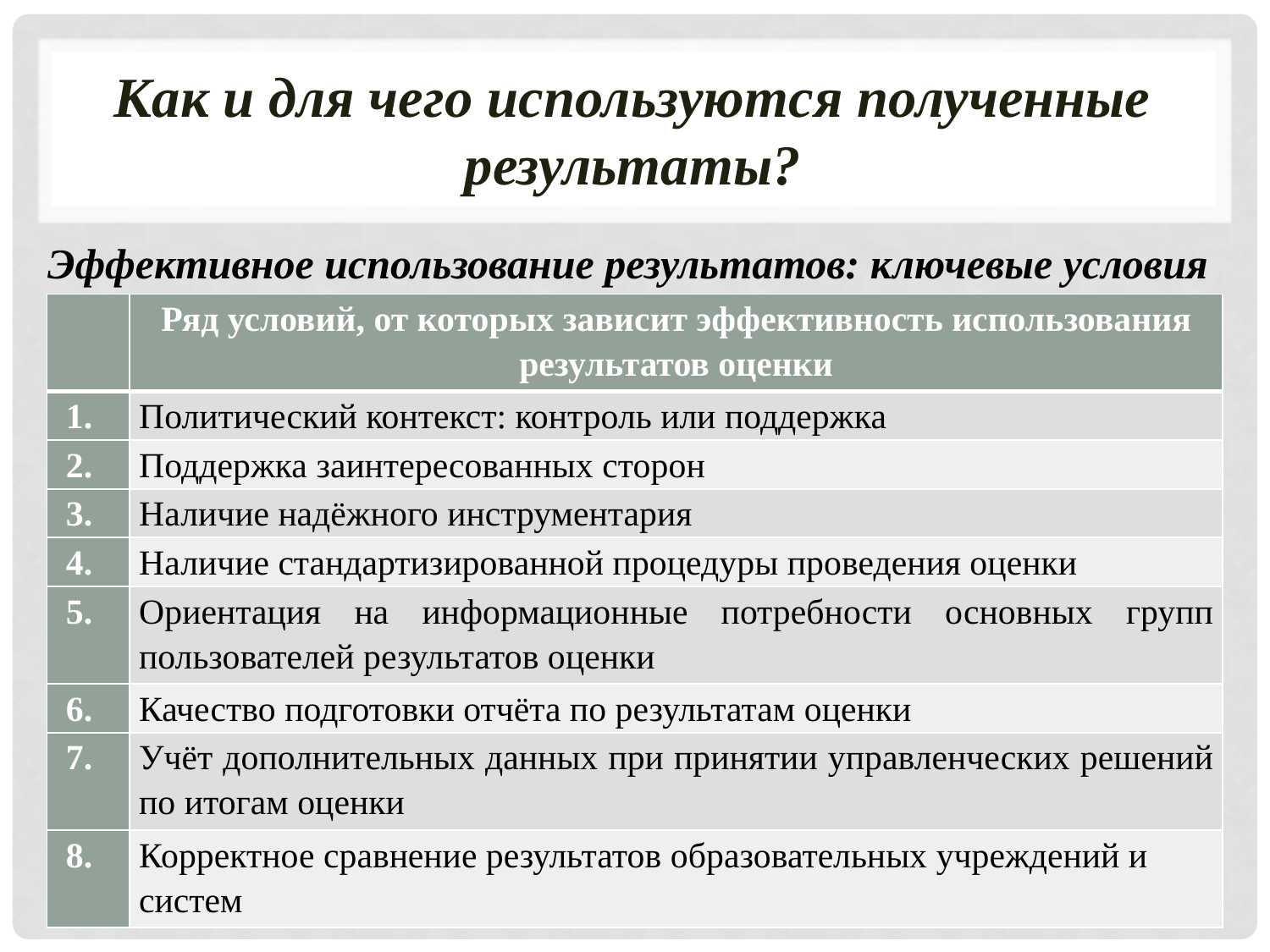

# Как и для чего используются полученные результаты?
Эффективное использование результатов: ключевые условия
|  | Ряд условий, от которых зависит эффективность использования результатов оценки |
| --- | --- |
| 1. | Политический контекст: контроль или поддержка |
| 2. | Поддержка заинтересованных сторон |
| 3. | Наличие надёжного инструментария |
| 4. | Наличие стандартизированной процедуры проведения оценки |
| 5. | Ориентация на информационные потребности основных групп пользователей результатов оценки |
| 6. | Качество подготовки отчёта по результатам оценки |
| 7. | Учёт дополнительных данных при принятии управленческих решений по итогам оценки |
| 8. | Корректное сравнение результатов образовательных учреждений и систем |